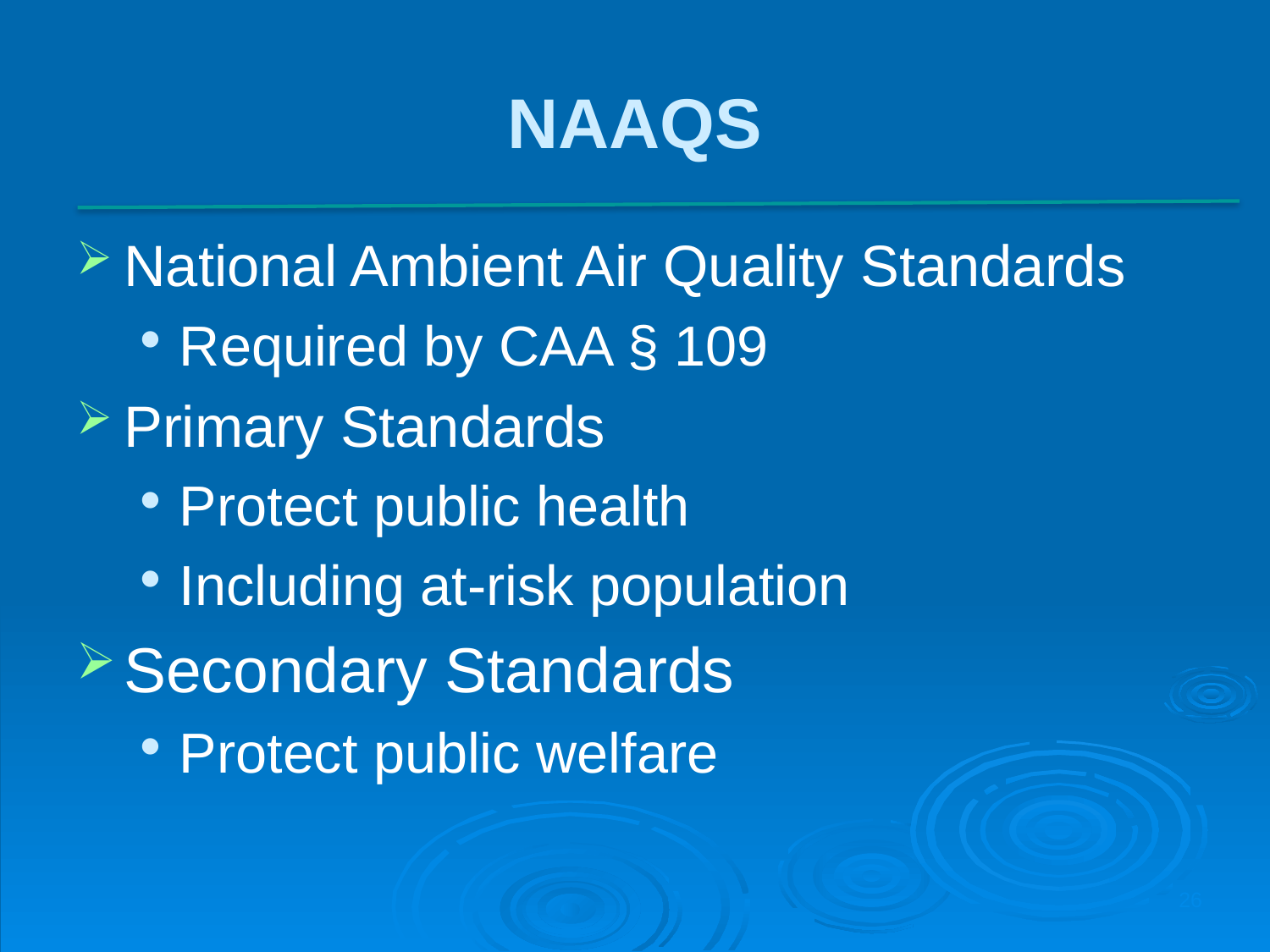

National Ambient Air Quality Standards
Required by CAA § 109
Primary Standards
Protect public health
Including at-risk population
Secondary Standards
Protect public welfare

NAAQS
26